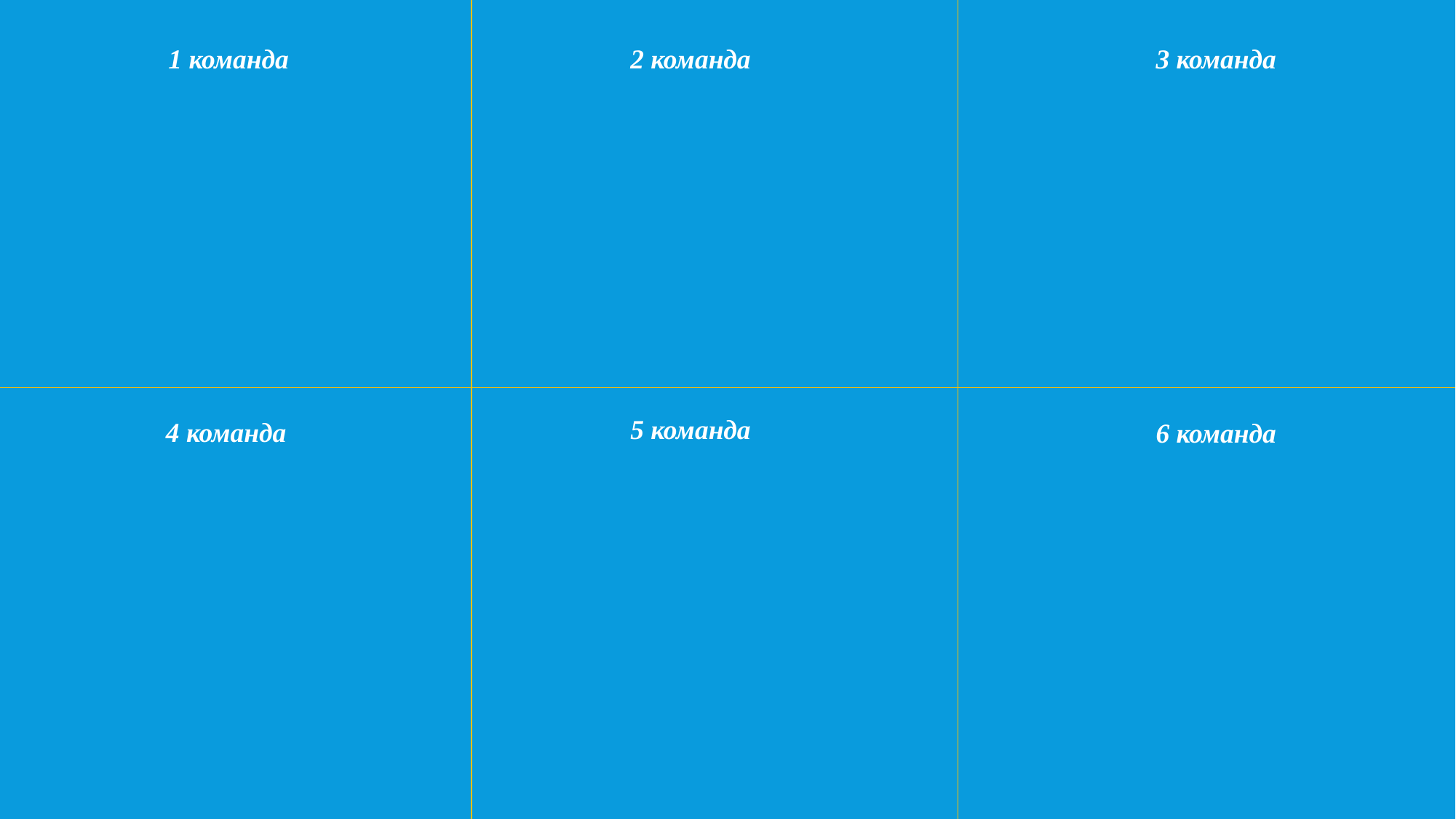

1 команда
2 команда
3 команда
5 команда
4 команда
6 команда